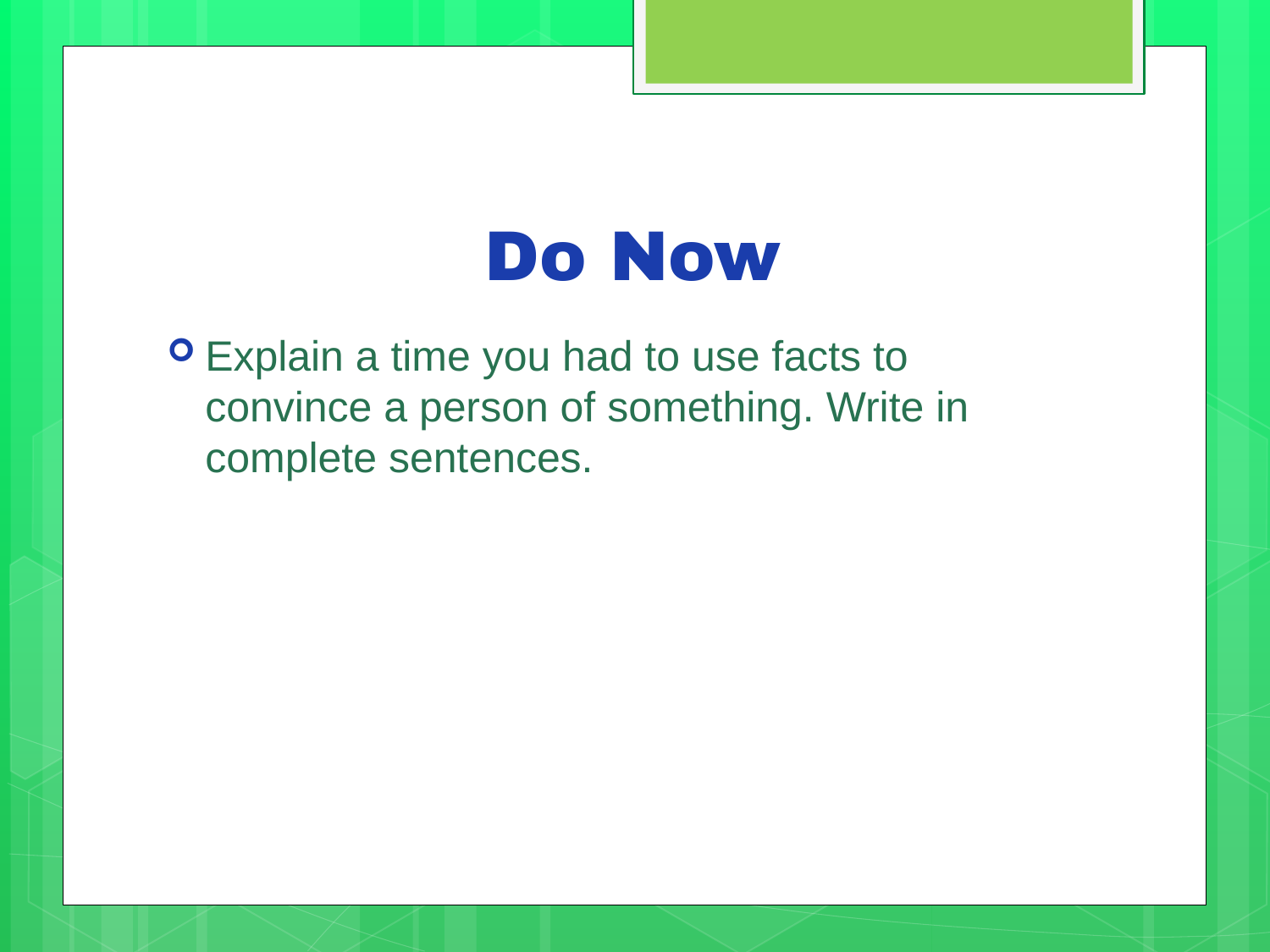

# Do Now
Explain a time you had to use facts to convince a person of something. Write in complete sentences.